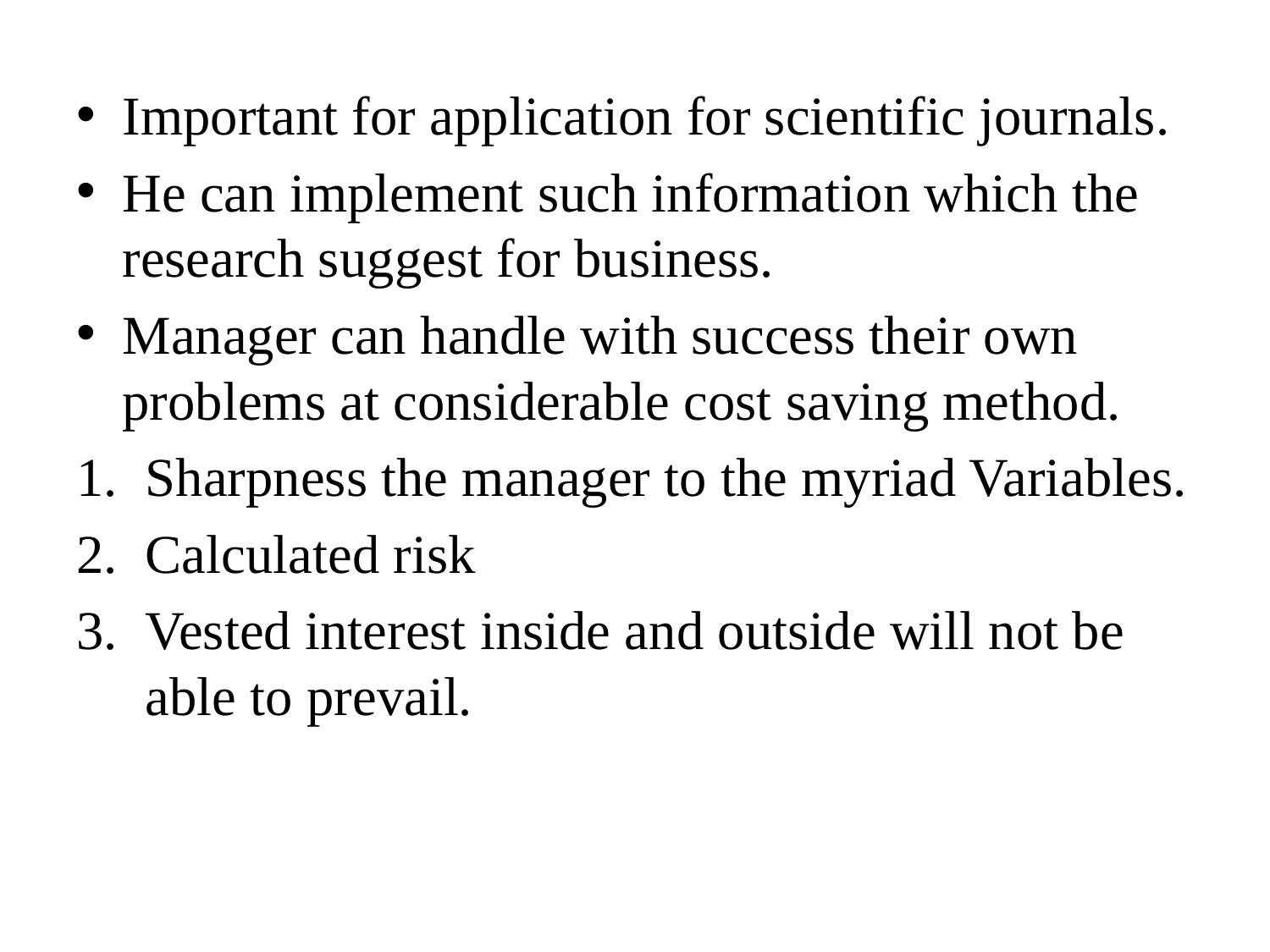

Important for application for scientific journals.
He can implement such information which the research suggest for business.
Manager can handle with success their own problems at considerable cost saving method.
Sharpness the manager to the myriad Variables.
Calculated risk
Vested interest inside and outside will not be able to prevail.